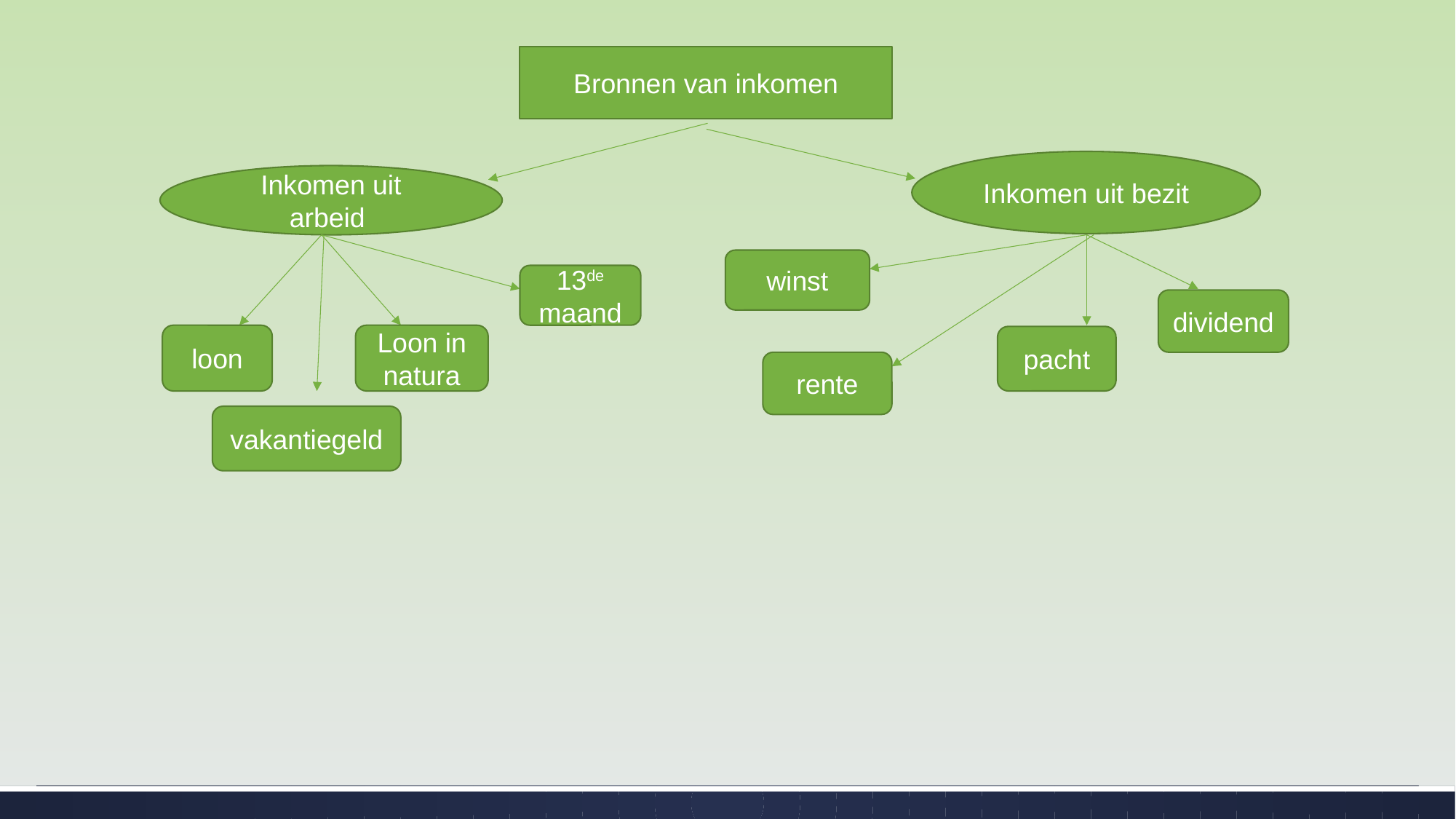

Bronnen van inkomen
Inkomen uit bezit
Inkomen uit arbeid
winst
13de maand
dividend
loon
Loon in natura
pacht
rente
vakantiegeld